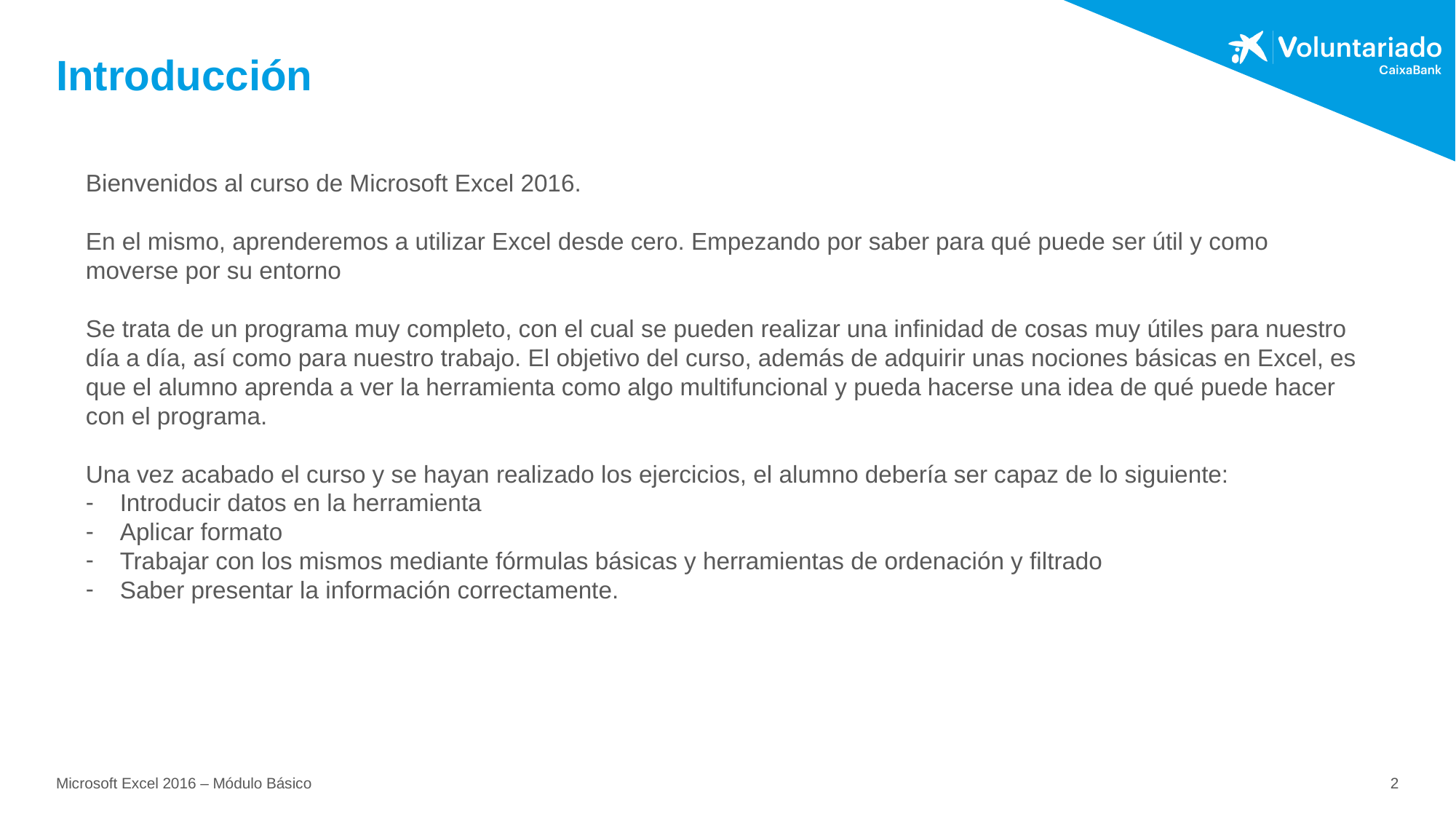

# Introducción
Bienvenidos al curso de Microsoft Excel 2016.

En el mismo, aprenderemos a utilizar Excel desde cero. Empezando por saber para qué puede ser útil y como moverse por su entorno

Se trata de un programa muy completo, con el cual se pueden realizar una infinidad de cosas muy útiles para nuestro día a día, así como para nuestro trabajo. El objetivo del curso, además de adquirir unas nociones básicas en Excel, es que el alumno aprenda a ver la herramienta como algo multifuncional y pueda hacerse una idea de qué puede hacer con el programa.

Una vez acabado el curso y se hayan realizado los ejercicios, el alumno debería ser capaz de lo siguiente:
Introducir datos en la herramienta
Aplicar formato
Trabajar con los mismos mediante fórmulas básicas y herramientas de ordenación y filtrado
Saber presentar la información correctamente.